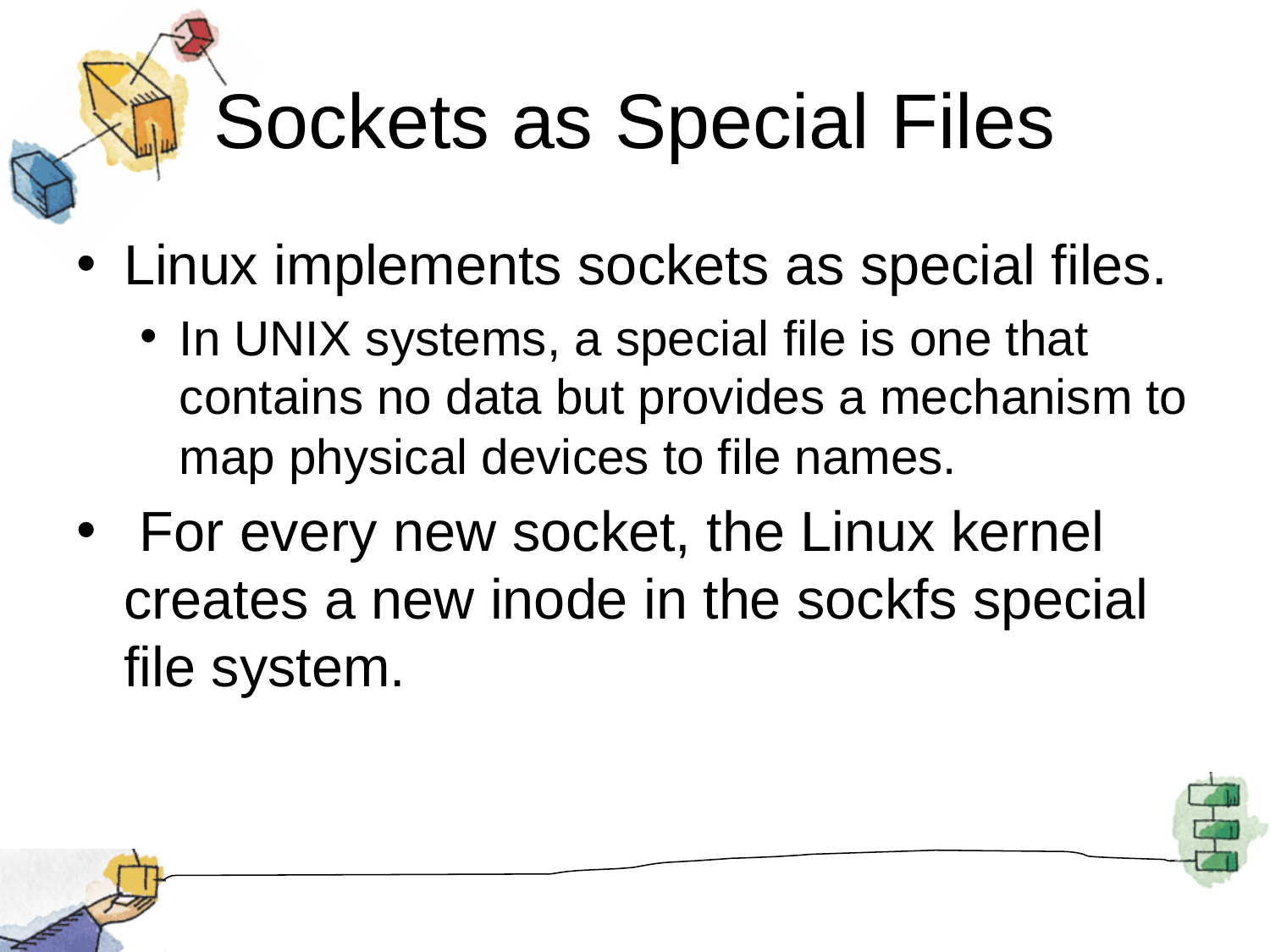

# Sockets as Special Files
Linux implements sockets as special files.
In UNIX systems, a special file is one that contains no data but provides a mechanism to map physical devices to file names.
 For every new socket, the Linux kernel creates a new inode in the sockfs special file system.